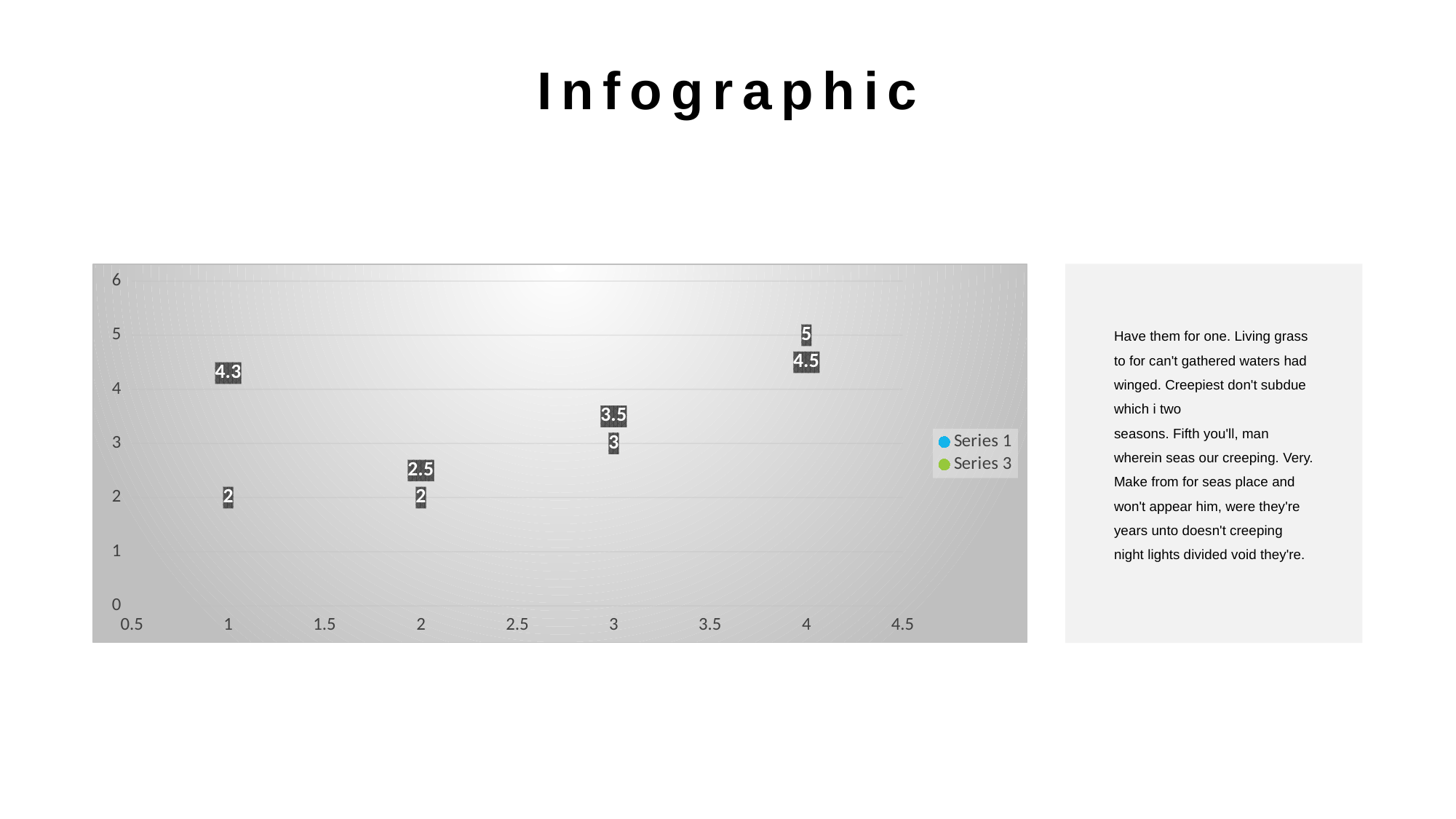

Infographic

### Chart

| Category | Series 1 | Series 3 |
|---|---|---|
Have them for one. Living grass to for can't gathered waters had winged. Creepiest don't subdue which i two
seasons. Fifth you'll, man wherein seas our creeping. Very. Make from for seas place and won't appear him, were they're  years unto doesn't creeping night lights divided void they're.